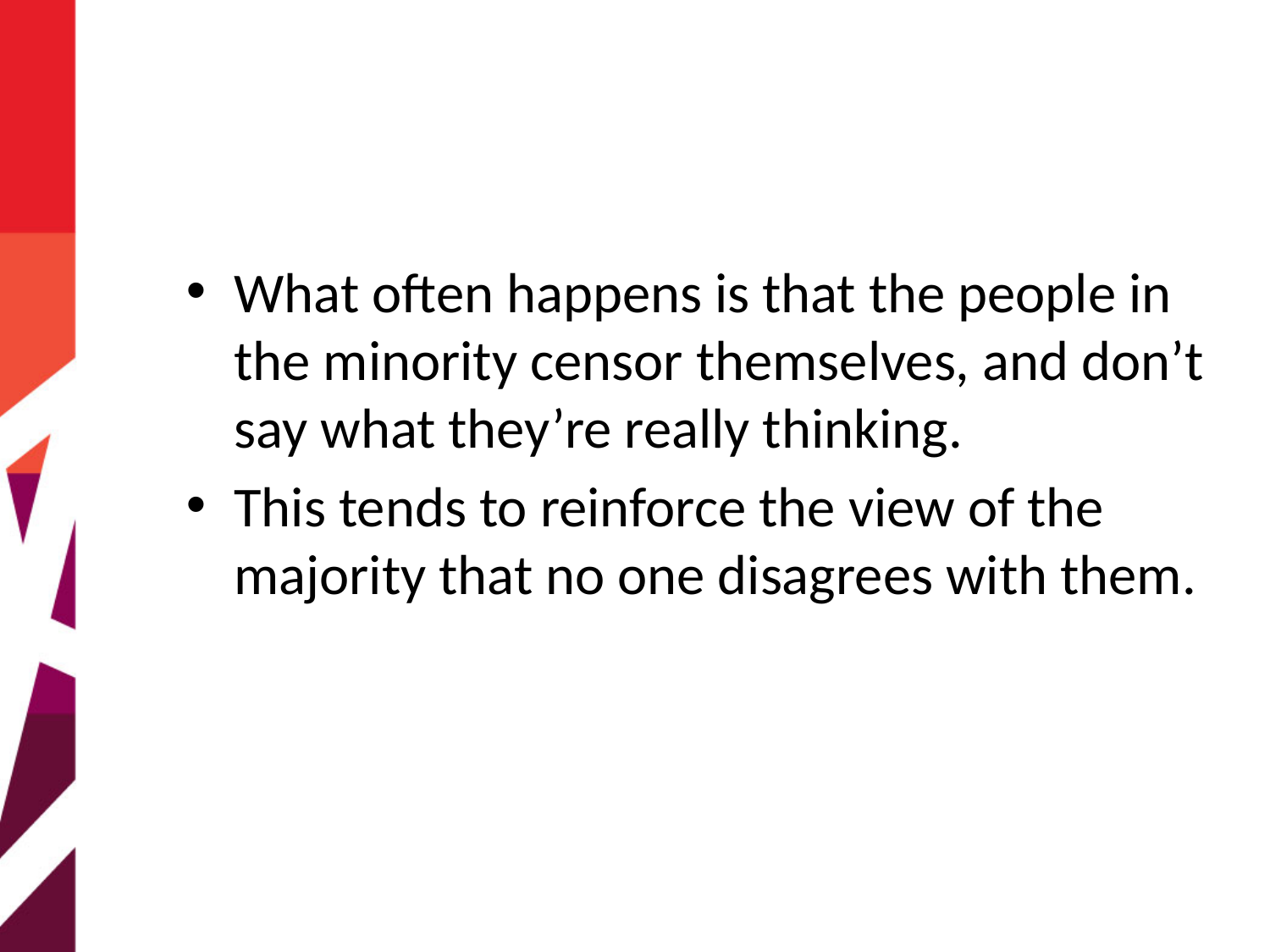

#
What often happens is that the people in the minority censor themselves, and don’t say what they’re really thinking.
This tends to reinforce the view of the majority that no one disagrees with them.